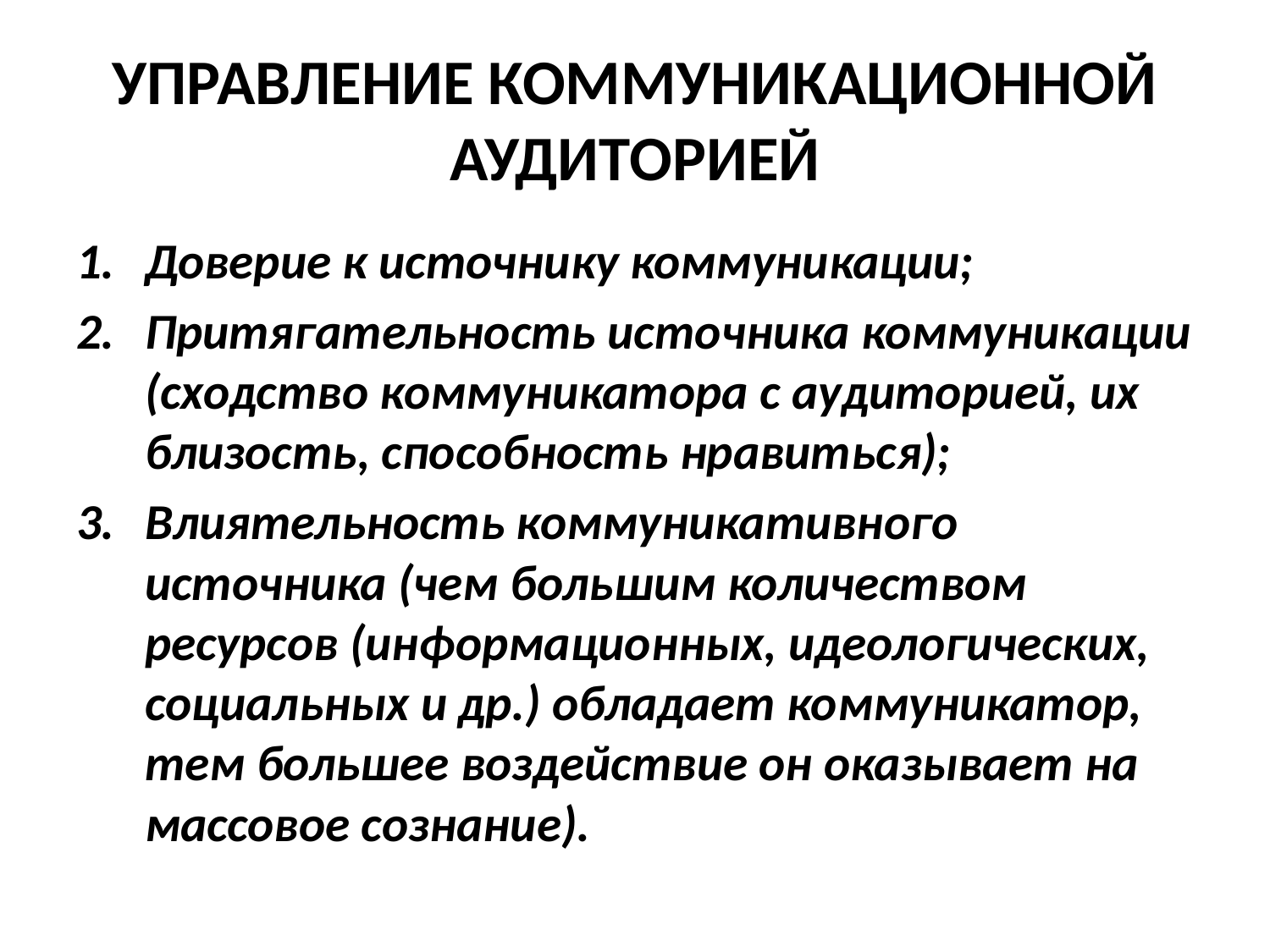

# УПРАВЛЕНИЕ КОММУНИКАЦИОННОЙ АУДИТОРИЕЙ
Доверие к источнику коммуникации;
Притягательность источника коммуникации (сходство коммуникатора с аудиторией, их близость, способность нравиться);
Влиятельность коммуникативного источника (чем большим количеством ресурсов (информационных, идеологических, социальных и др.) обладает коммуникатор, тем большее воздействие он оказывает на массовое сознание).